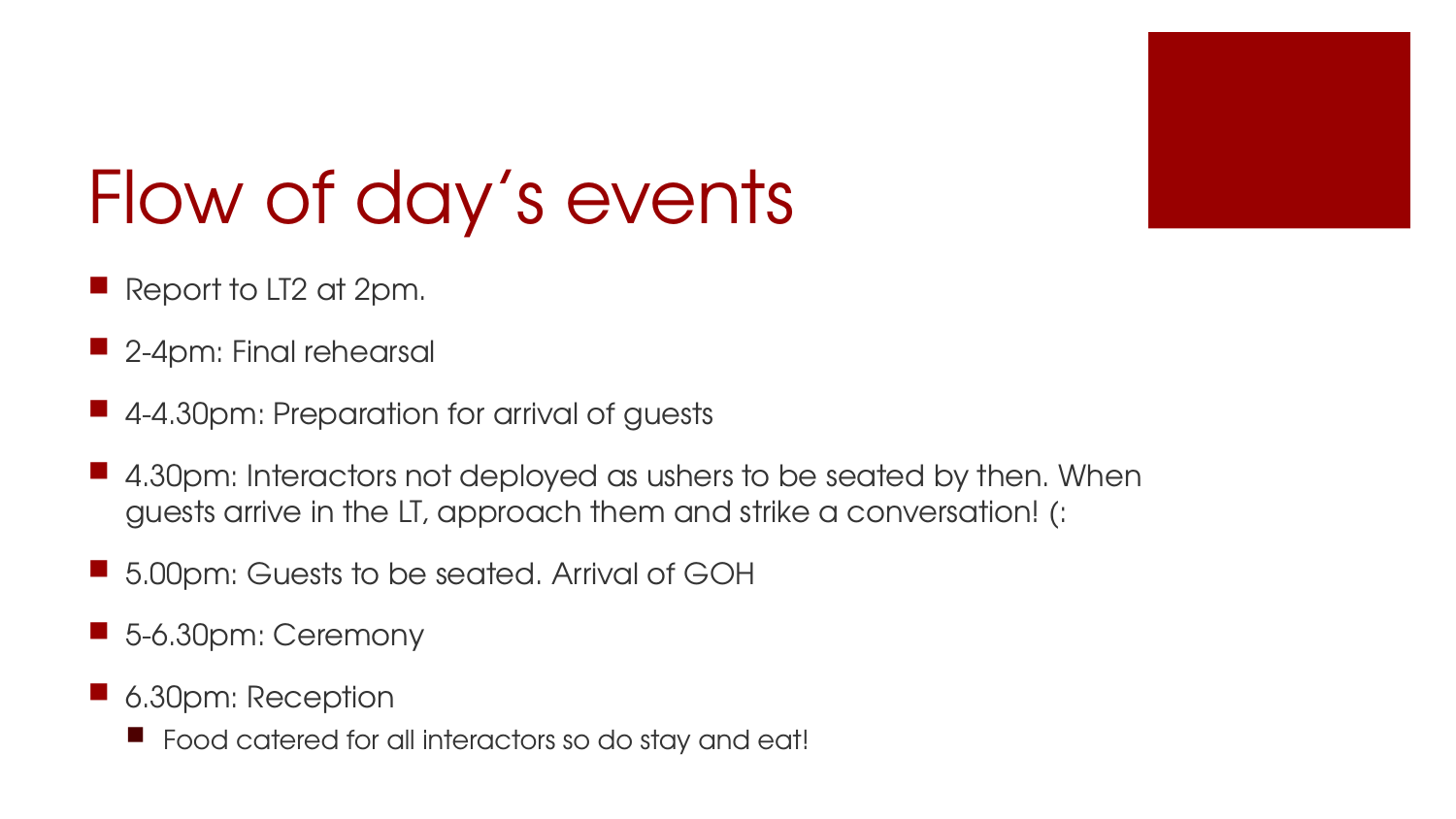

# Flow of day’s events
Report to LT2 at 2pm.
2-4pm: Final rehearsal
4-4.30pm: Preparation for arrival of guests
4.30pm: Interactors not deployed as ushers to be seated by then. When guests arrive in the LT, approach them and strike a conversation! (:
5.00pm: Guests to be seated. Arrival of GOH
5-6.30pm: Ceremony
6.30pm: Reception
Food catered for all interactors so do stay and eat!